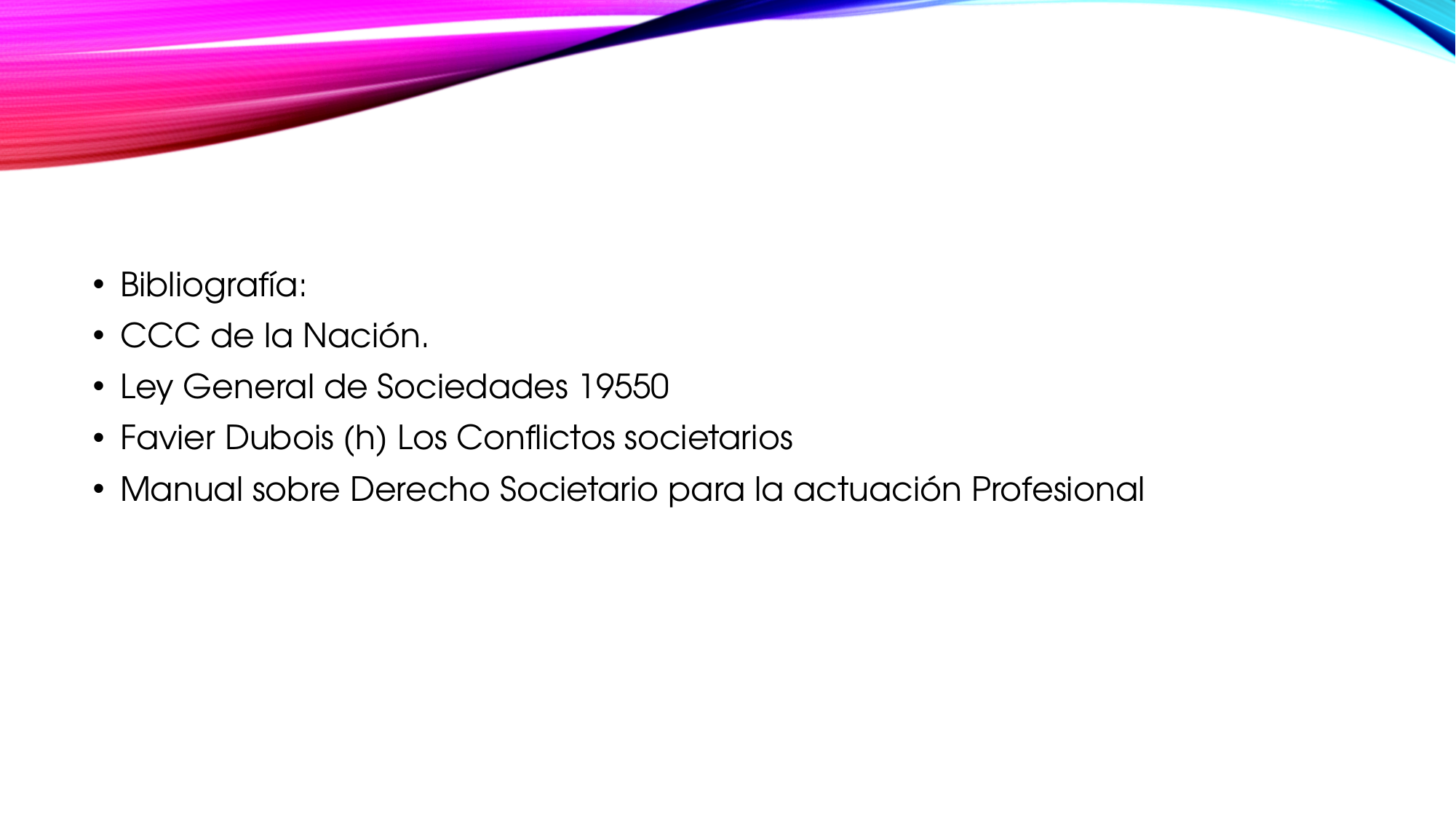

#
Bibliografía:
CCC de la Nación.
Ley General de Sociedades 19550
Favier Dubois (h) Los Conflictos societarios
Manual sobre Derecho Societario para la actuación Profesional